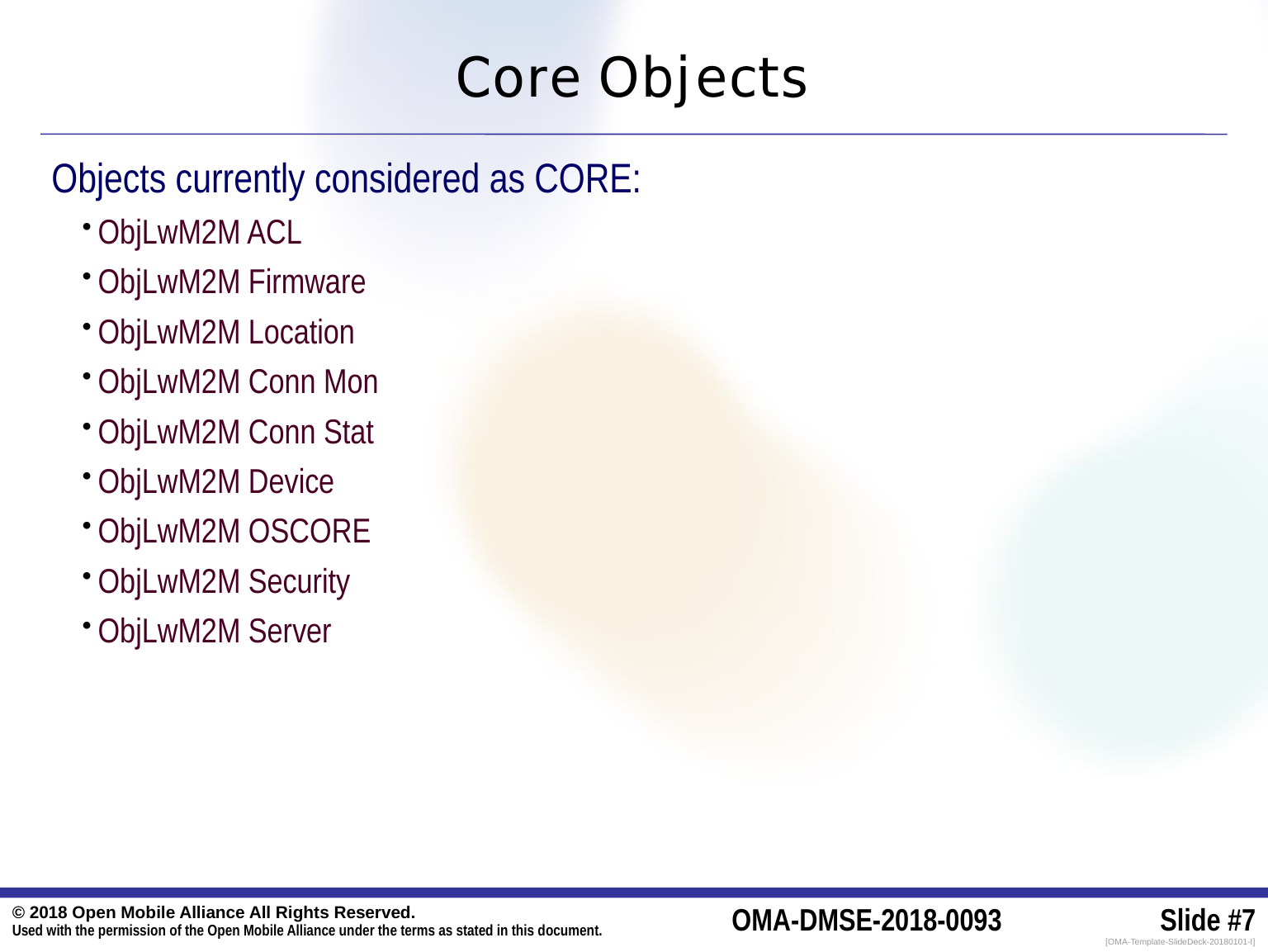

# Core Objects
Objects currently considered as CORE:
ObjLwM2M ACL
ObjLwM2M Firmware
ObjLwM2M Location
ObjLwM2M Conn Mon
ObjLwM2M Conn Stat
ObjLwM2M Device
ObjLwM2M OSCORE
ObjLwM2M Security
ObjLwM2M Server